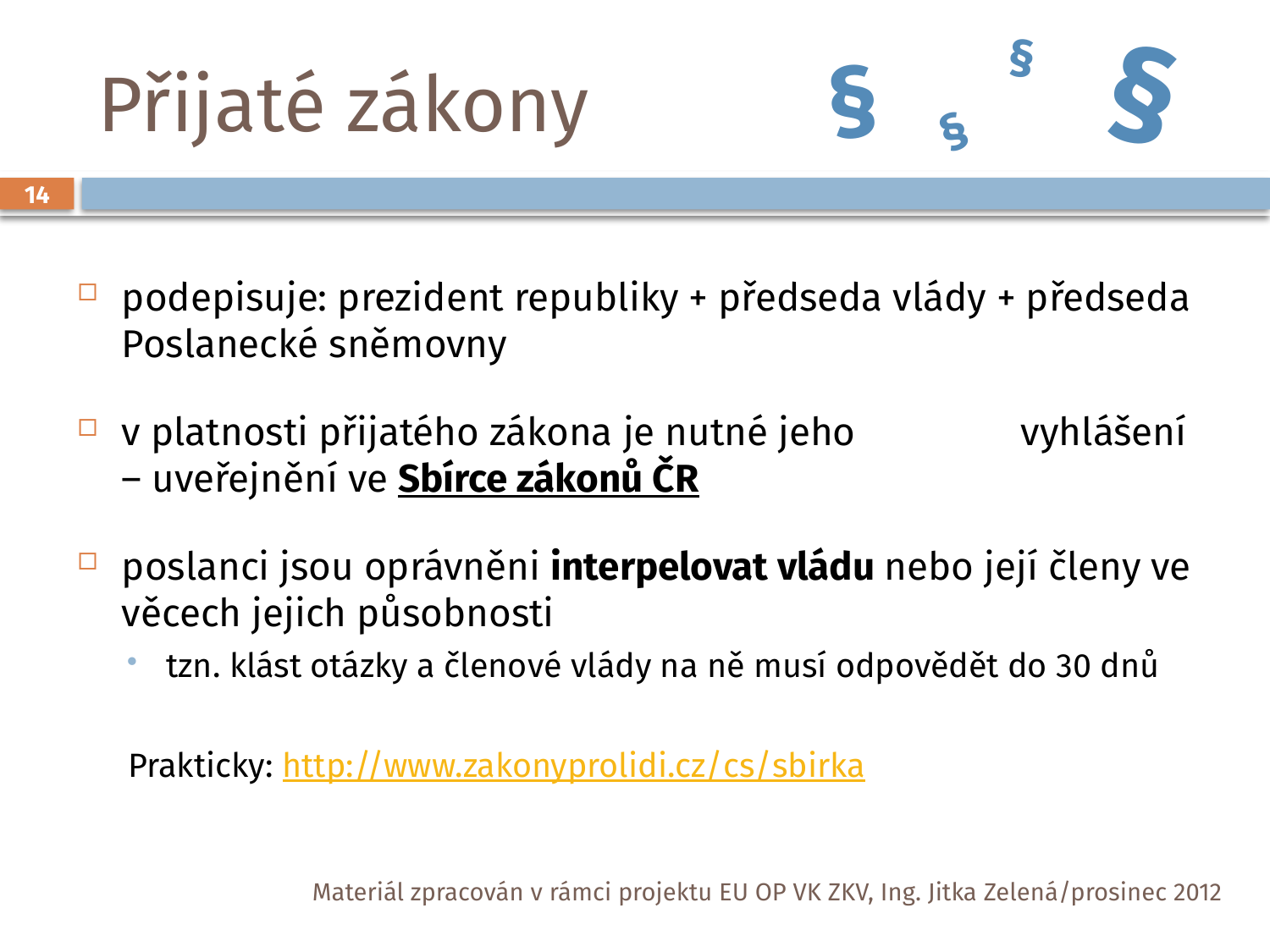

§
§
§
# Přijaté zákony
§
14
podepisuje: prezident republiky + předseda vlády + předseda Poslanecké sněmovny

v platnosti přijatého zákona je nutné jeho		 vyhlášení – uveřejnění ve Sbírce zákonů ČR

poslanci jsou oprávněni interpelovat vládu nebo její členy ve věcech jejich působnosti
tzn. klást otázky a členové vlády na ně musí odpovědět do 30 dnů

Prakticky: http://www.zakonyprolidi.cz/cs/sbirka

Materiál zpracován v rámci projektu EU OP VK ZKV, Ing. Jitka Zelená/prosinec 2012